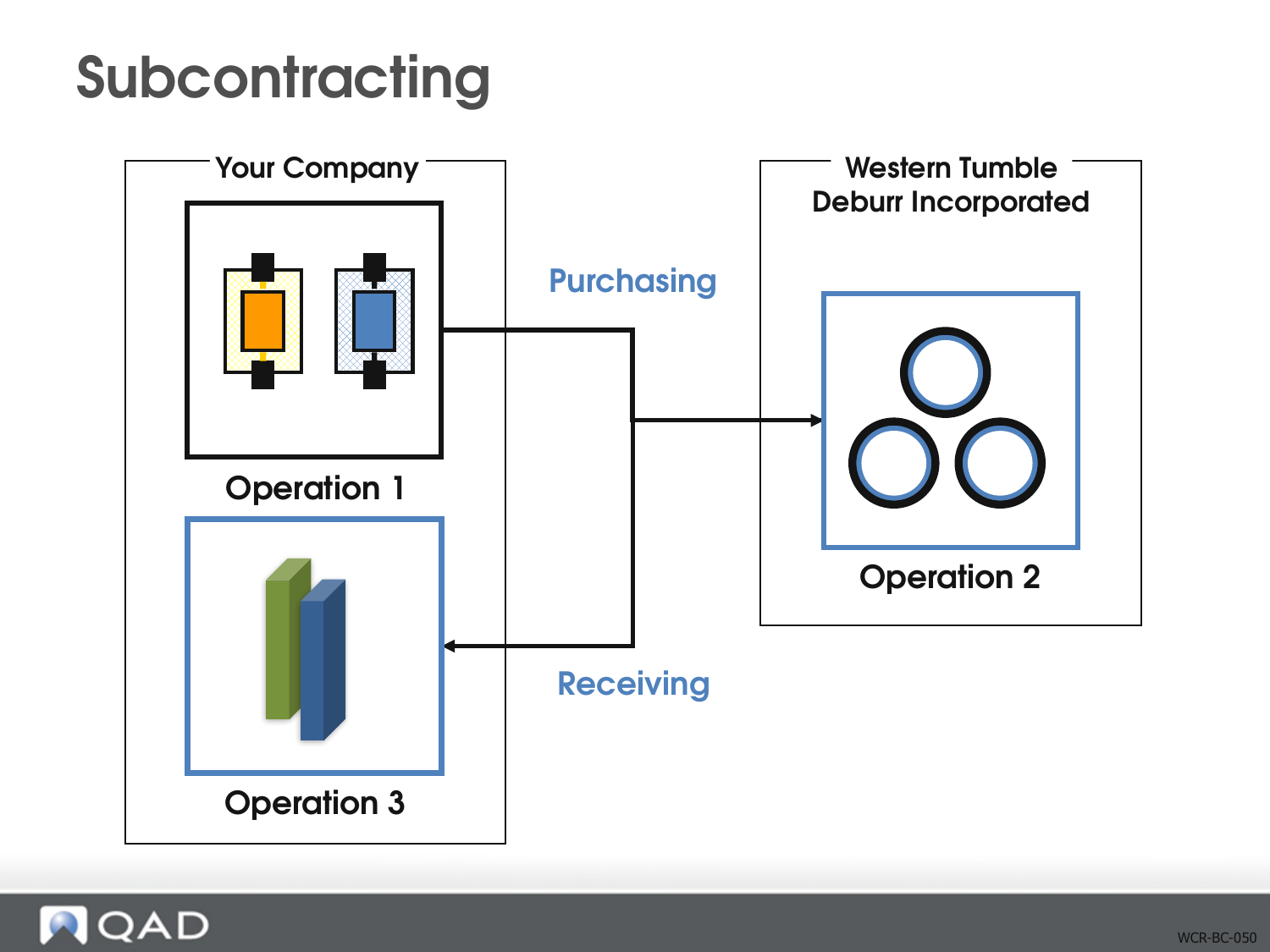

# Subcontracting
Your Company

Operation 1

Operation 3
Western Tumble
Deburr Incorporated

Operation 2
Purchasing
Receiving
WCR-BC-050